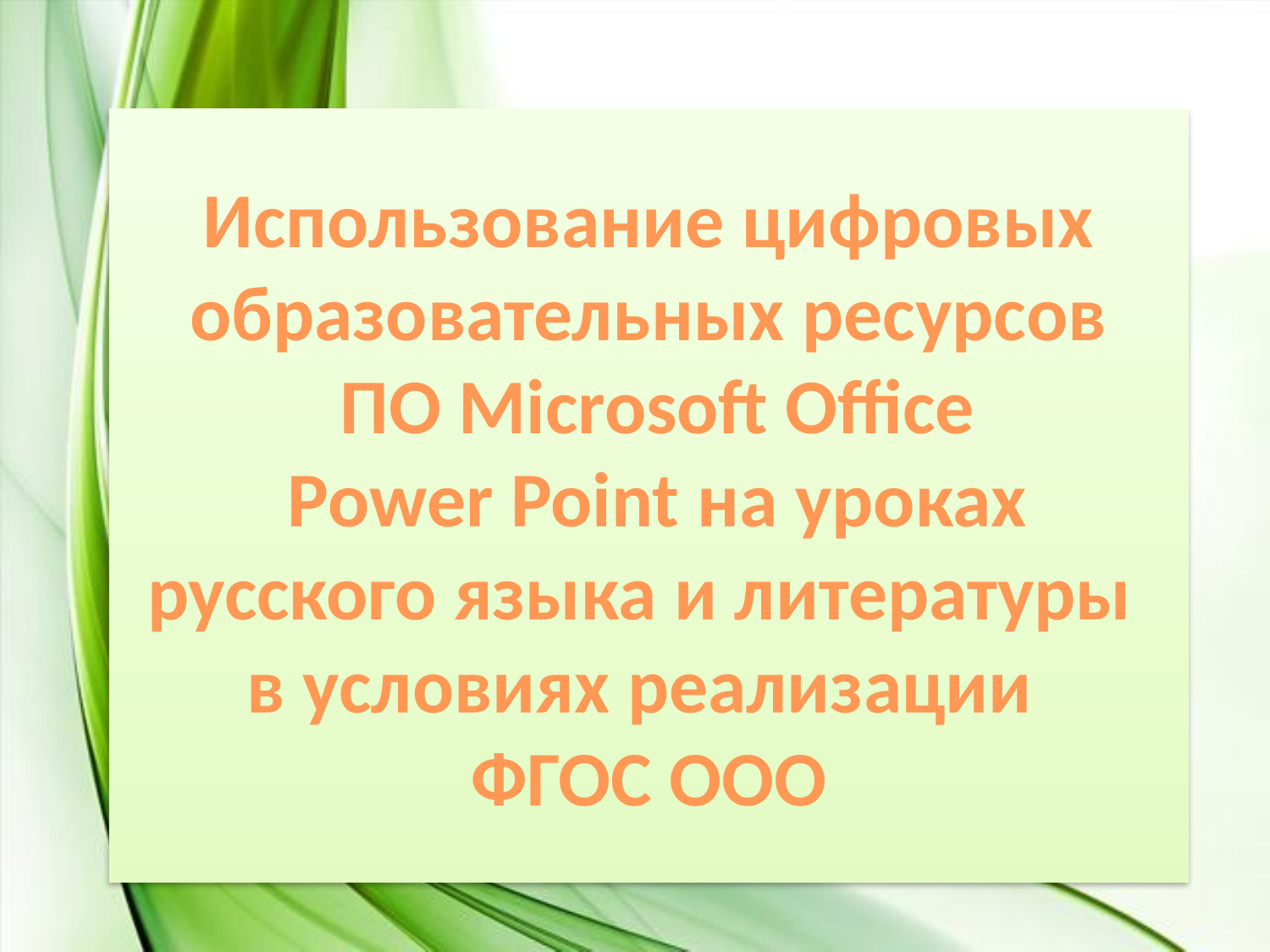

Использование цифровых образовательных ресурсов
 ПО Microsoft Office
 Power Point на уроках русского языка и литературы
в условиях реализации
ФГОС ООО